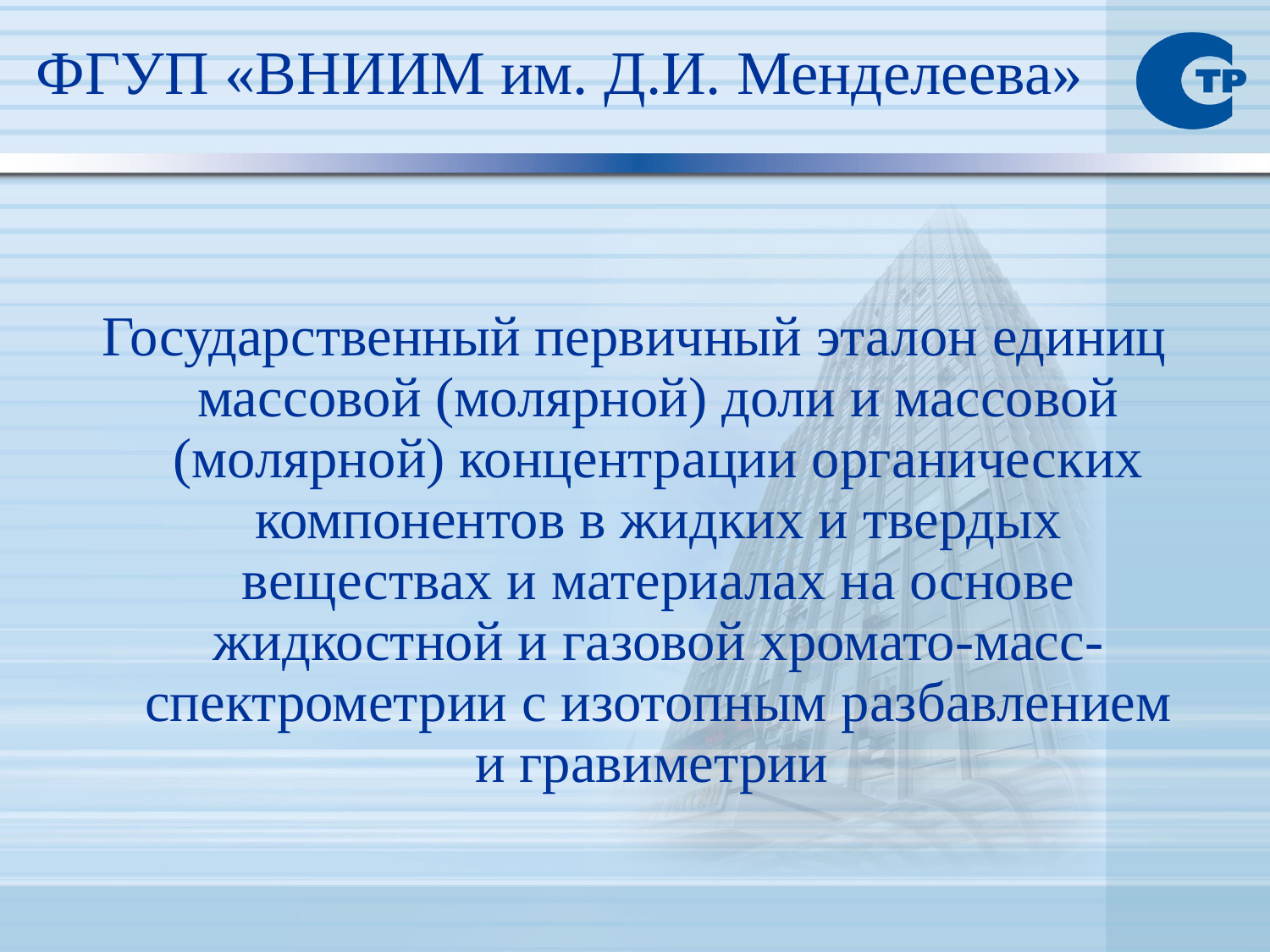

ФГУП «ВНИИМ им. Д.И. Менделеева»

Государственный первичный эталон единиц массовой (молярной) доли и массовой (молярной) концентрации органических компонентов в жидких и твердых веществах и материалах на основе жидкостной и газовой хромато-масс-спектрометрии с изотопным разбавлением и гравиметрии